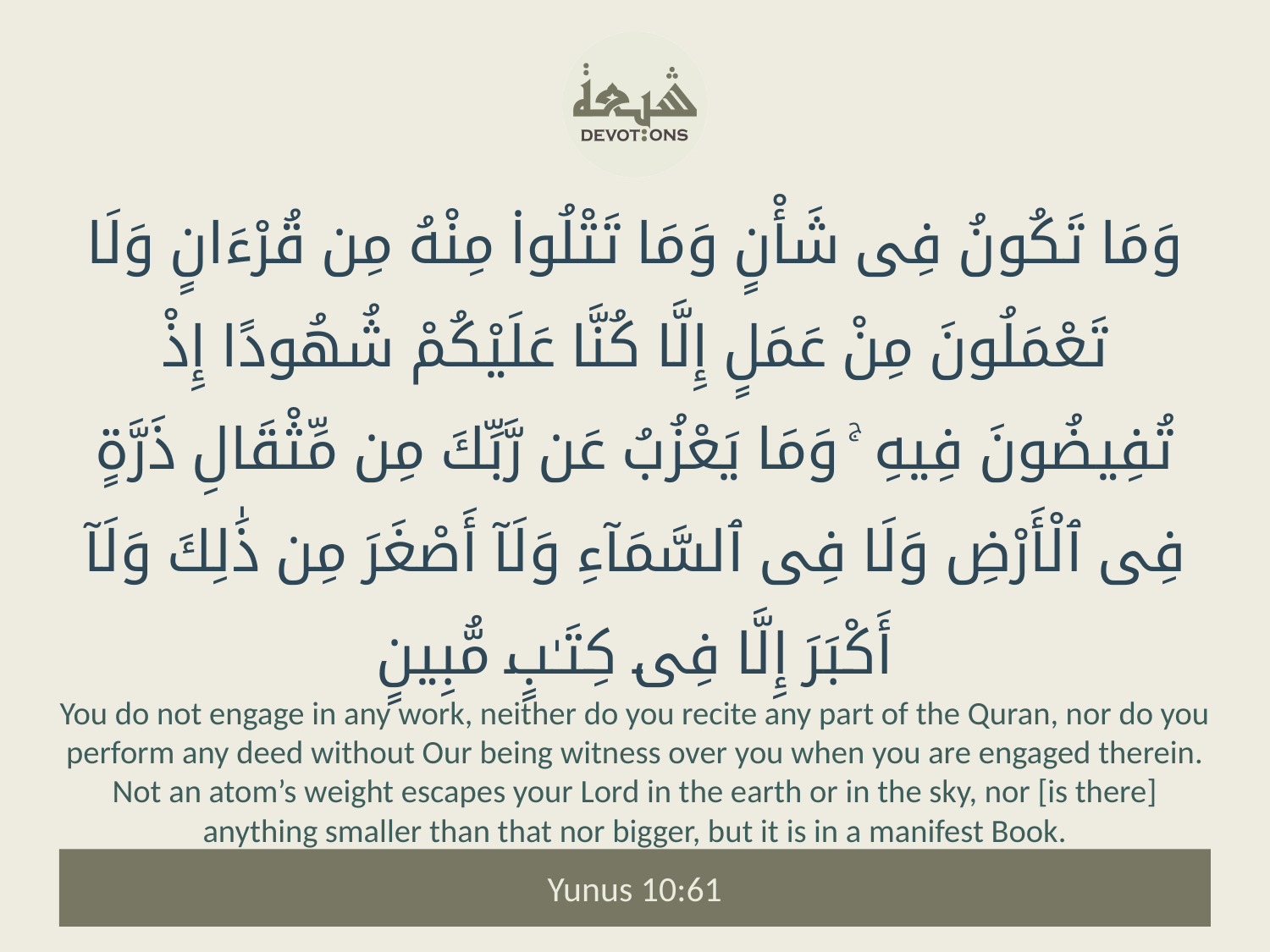

وَمَا تَكُونُ فِى شَأْنٍ وَمَا تَتْلُوا۟ مِنْهُ مِن قُرْءَانٍ وَلَا تَعْمَلُونَ مِنْ عَمَلٍ إِلَّا كُنَّا عَلَيْكُمْ شُهُودًا إِذْ تُفِيضُونَ فِيهِ ۚ وَمَا يَعْزُبُ عَن رَّبِّكَ مِن مِّثْقَالِ ذَرَّةٍ فِى ٱلْأَرْضِ وَلَا فِى ٱلسَّمَآءِ وَلَآ أَصْغَرَ مِن ذَٰلِكَ وَلَآ أَكْبَرَ إِلَّا فِى كِتَـٰبٍ مُّبِينٍ
You do not engage in any work, neither do you recite any part of the Quran, nor do you perform any deed without Our being witness over you when you are engaged therein. Not an atom’s weight escapes your Lord in the earth or in the sky, nor [is there] anything smaller than that nor bigger, but it is in a manifest Book.
Yunus 10:61